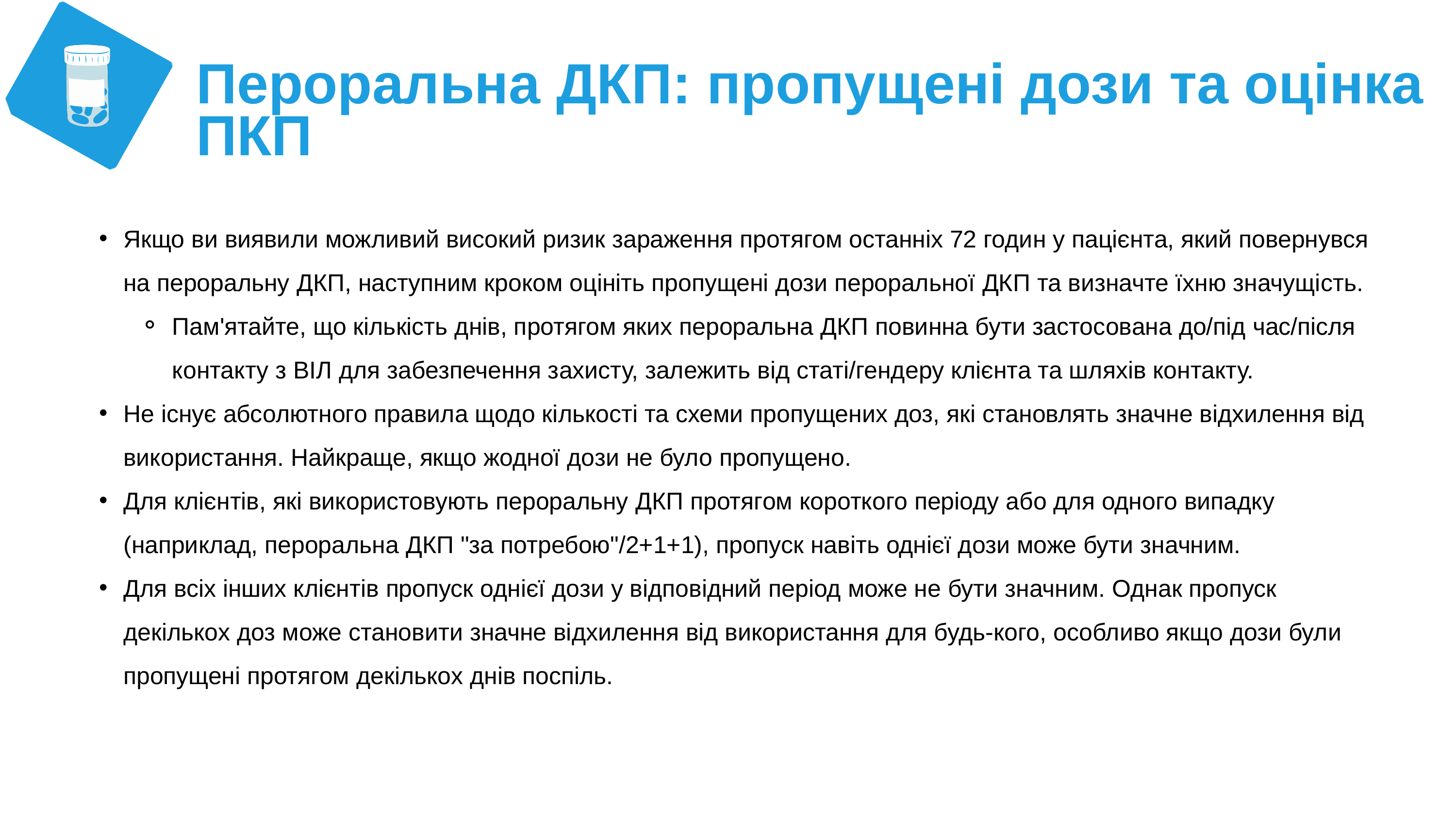

Пероральна ДКП: пропущені дози та оцінка ПКП
Якщо ви виявили можливий високий ризик зараження протягом останніх 72 годин у пацієнта, який повернувся на пероральну ДКП, наступним кроком оцініть пропущені дози пероральної ДКП та визначте їхню значущість.
Пам'ятайте, що кількість днів, протягом яких пероральна ДКП повинна бути застосована до/під час/після контакту з ВІЛ для забезпечення захисту, залежить від статі/гендеру клієнта та шляхів контакту.
Не існує абсолютного правила щодо кількості та схеми пропущених доз, які становлять значне відхилення від використання. Найкраще, якщо жодної дози не було пропущено.
Для клієнтів, які використовують пероральну ДКП протягом короткого періоду або для одного випадку (наприклад, пероральна ДКП "за потребою"/2+1+1), пропуск навіть однієї дози може бути значним.
Для всіх інших клієнтів пропуск однієї дози у відповідний період може не бути значним. Однак пропуск декількох доз може становити значне відхилення від використання для будь-кого, особливо якщо дози були пропущені протягом декількох днів поспіль.